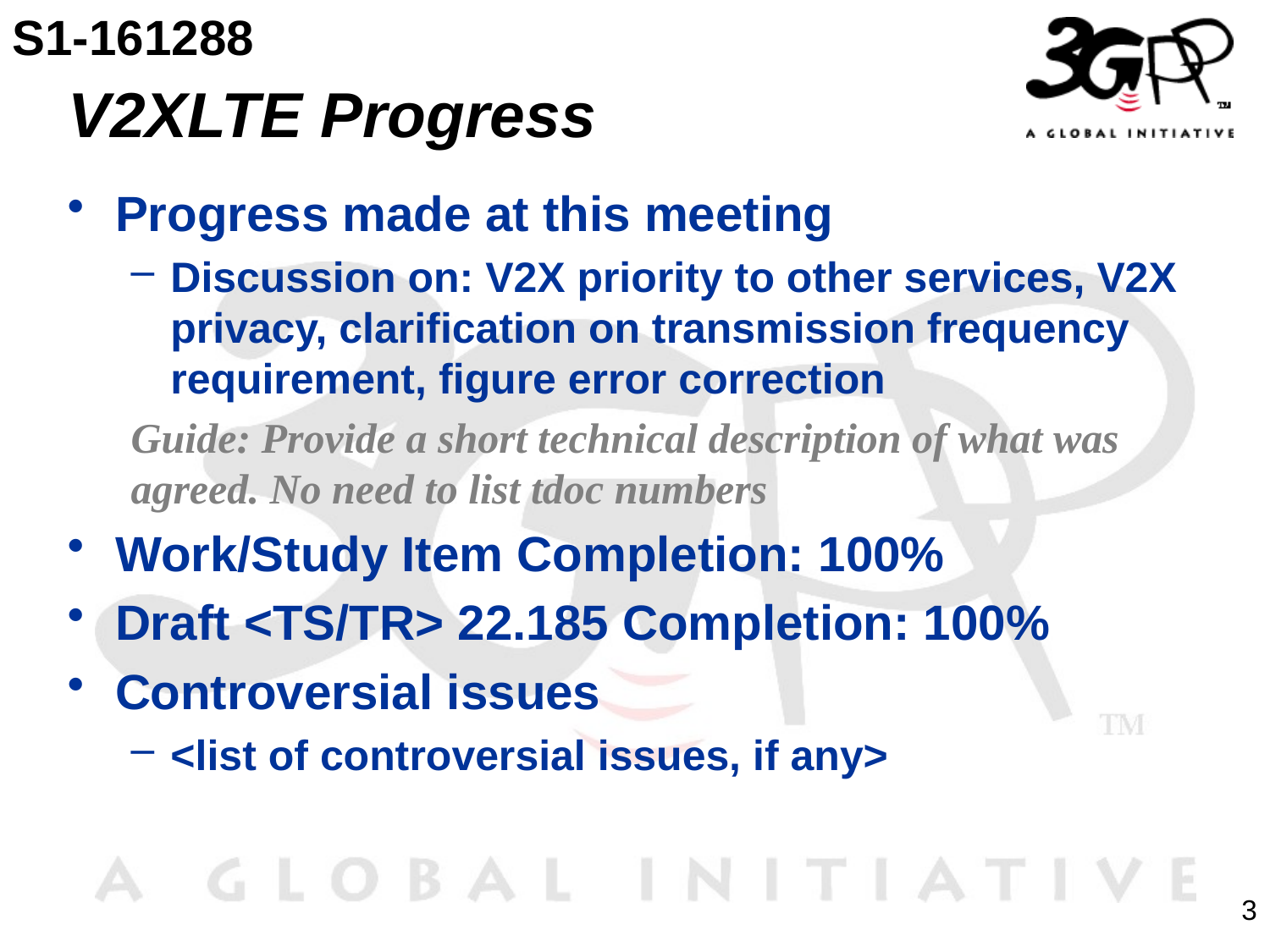

S1-161288

# V2XLTE Progress
Progress made at this meeting
Discussion on: V2X priority to other services, V2X privacy, clarification on transmission frequency requirement, figure error correction
Guide: Provide a short technical description of what was agreed. No need to list tdoc numbers
Work/Study Item Completion: 100%
Draft <TS/TR> 22.185 Completion: 100%
Controversial issues
<list of controversial issues, if any>
3